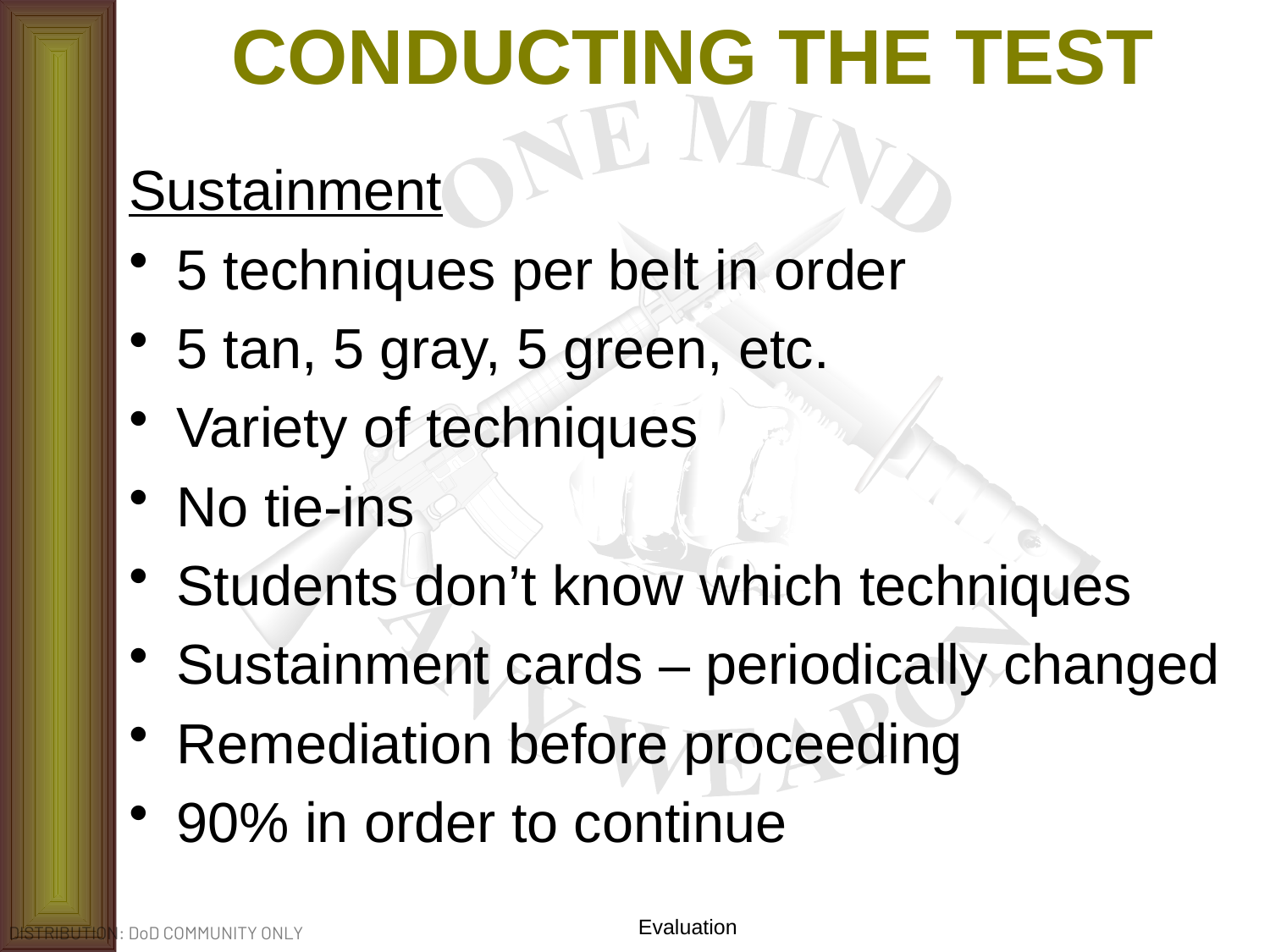

# CONDUCTING THE TEST
Sustainment
5 techniques per belt in order
5 tan, 5 gray, 5 green, etc.
Variety of techniques
No tie-ins
Students don’t know which techniques
Sustainment cards – periodically changed
Remediation before proceeding
90% in order to continue
Evaluation